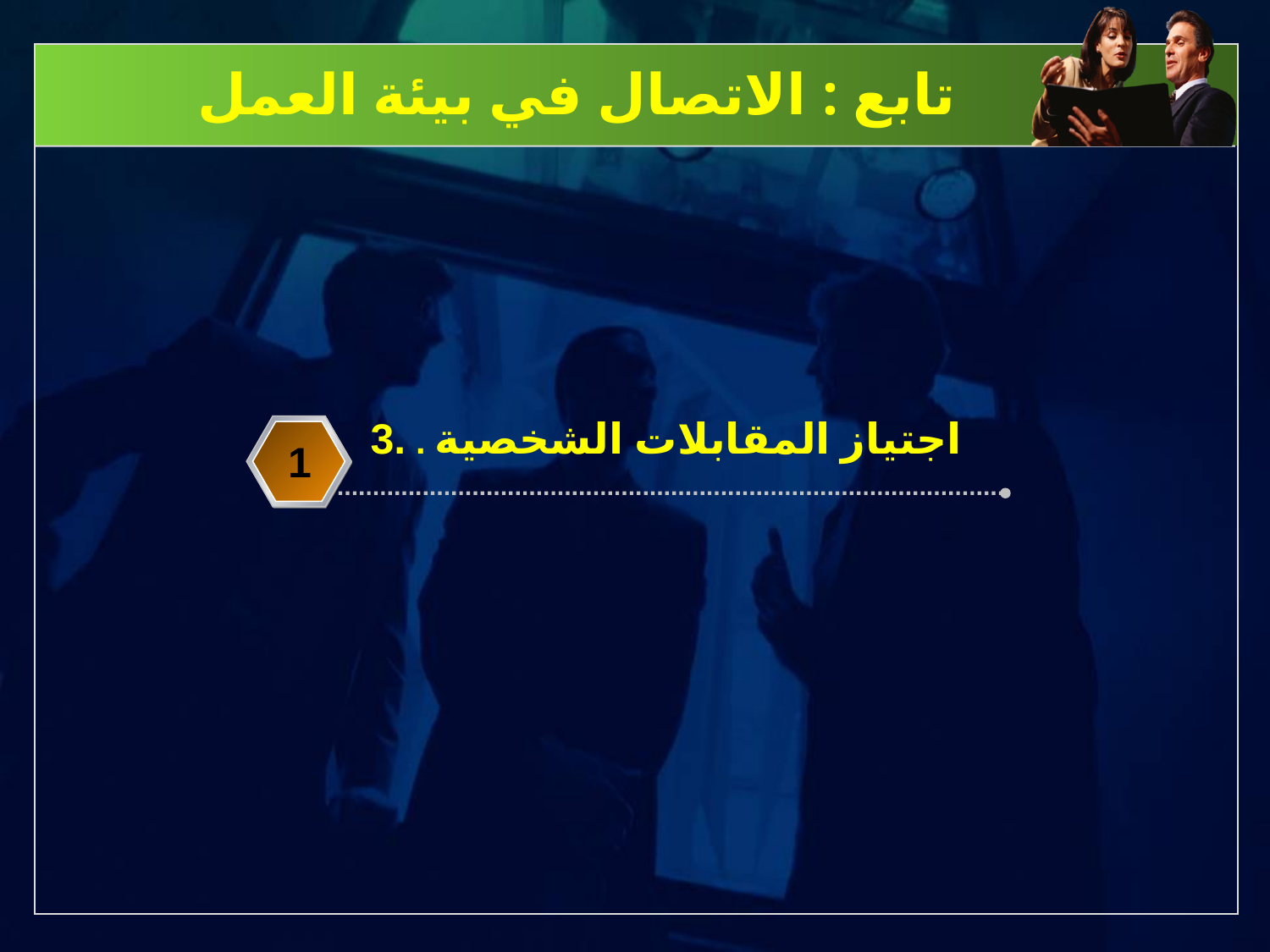

# تابع : الاتصال في بيئة العمل
3. . اجتياز المقابلات الشخصية

1